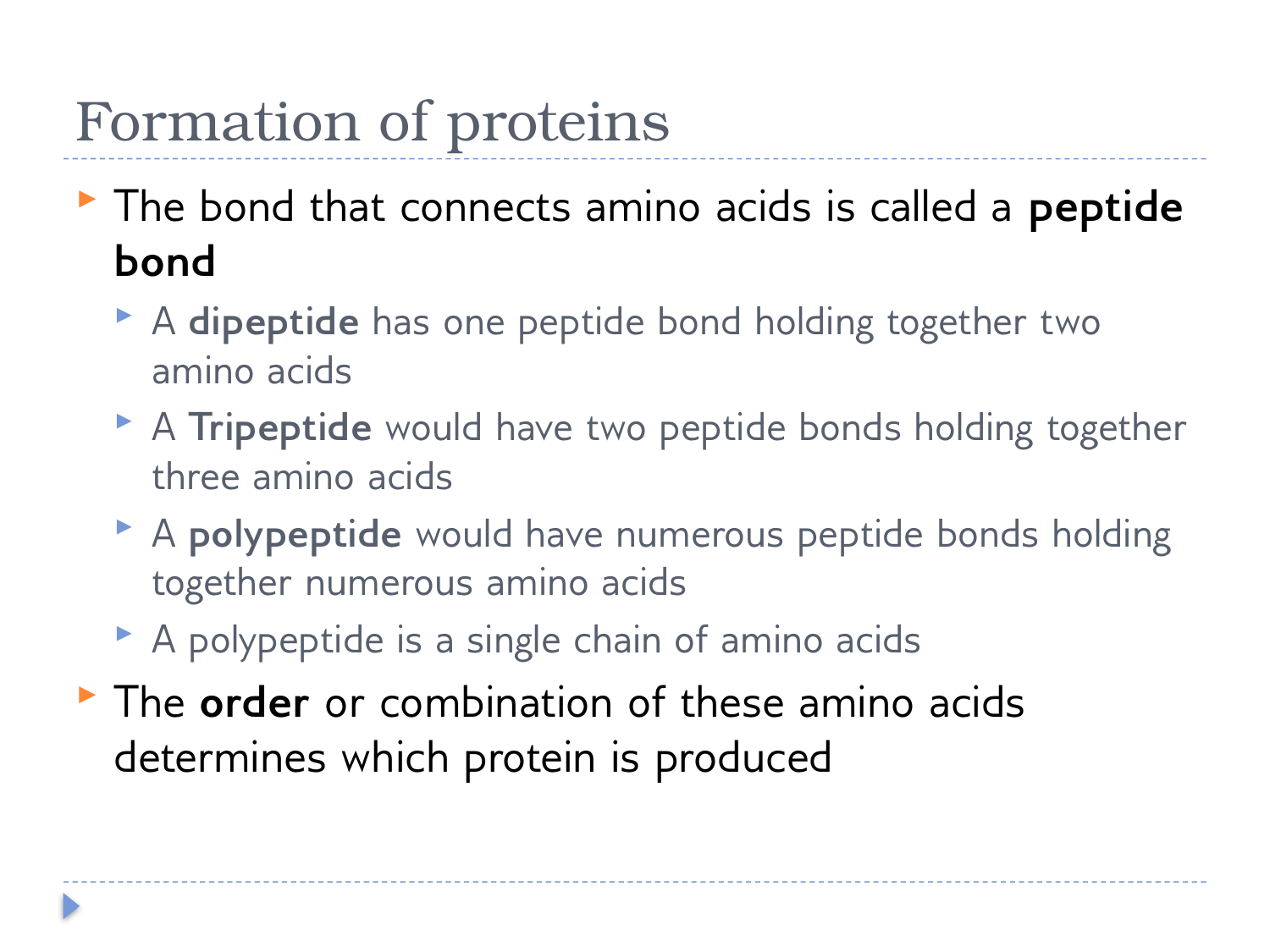

# Formation of proteins
The bond that connects amino acids is called a peptide bond
A dipeptide has one peptide bond holding together two amino acids
A Tripeptide would have two peptide bonds holding together three amino acids
A polypeptide would have numerous peptide bonds holding together numerous amino acids
A polypeptide is a single chain of amino acids
The order or combination of these amino acids determines which protein is produced